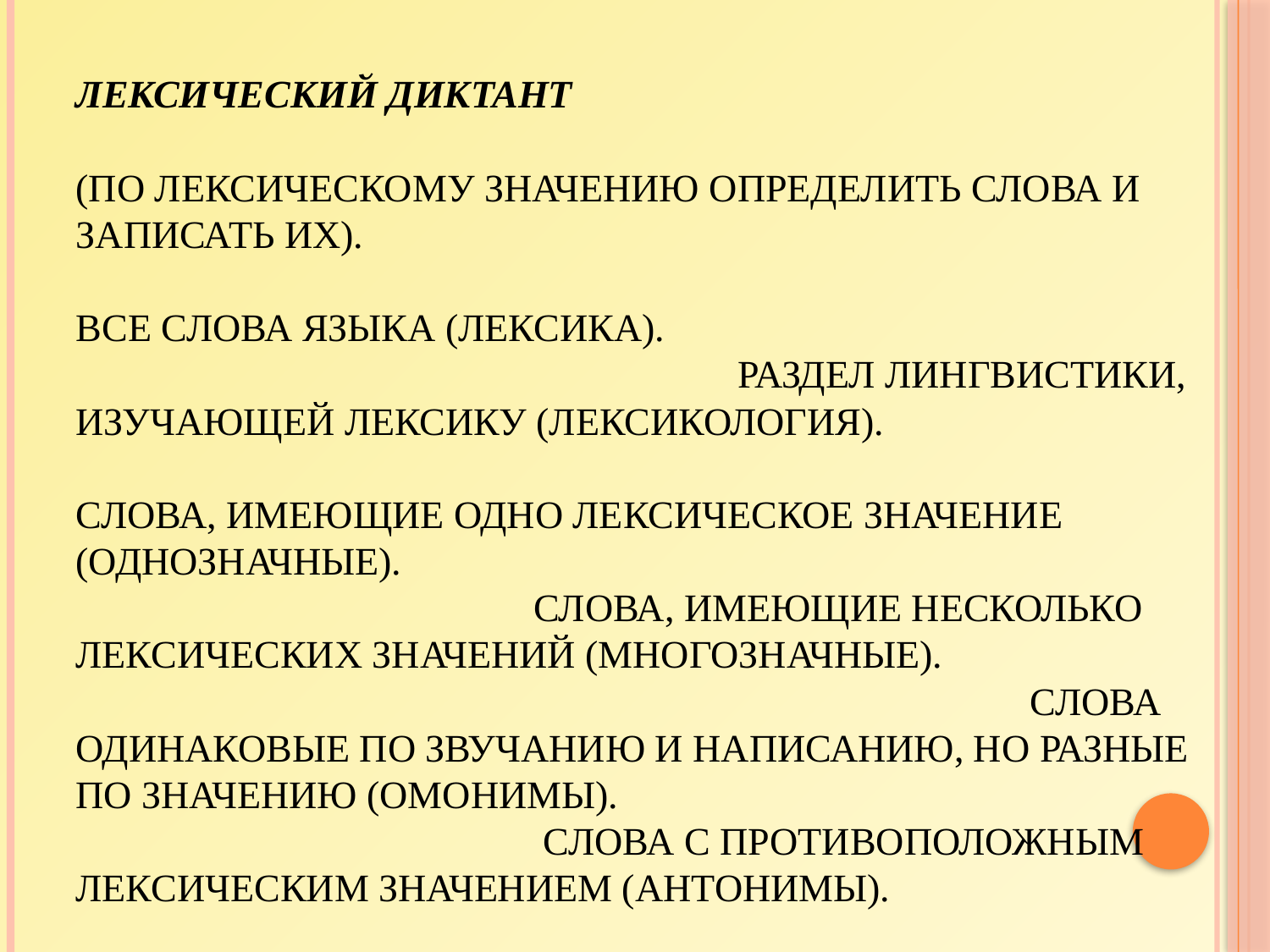

# Лексический диктант (по лексическому значению определить слова и записать их). Все слова языка (лексика).                                                                                                                           Раздел лингвистики, изучающей лексику (лексикология).                                                                                                                                      Слова, имеющие одно лексическое значение (однозначные).                                                                                                                                 Слова, имеющие несколько лексических значений (многозначные).                                                                                                                            Слова одинаковые по звучанию и написанию, но разные по значению (омонимы).                                                                                                            Слова с противоположным лексическим значением (антонимы).